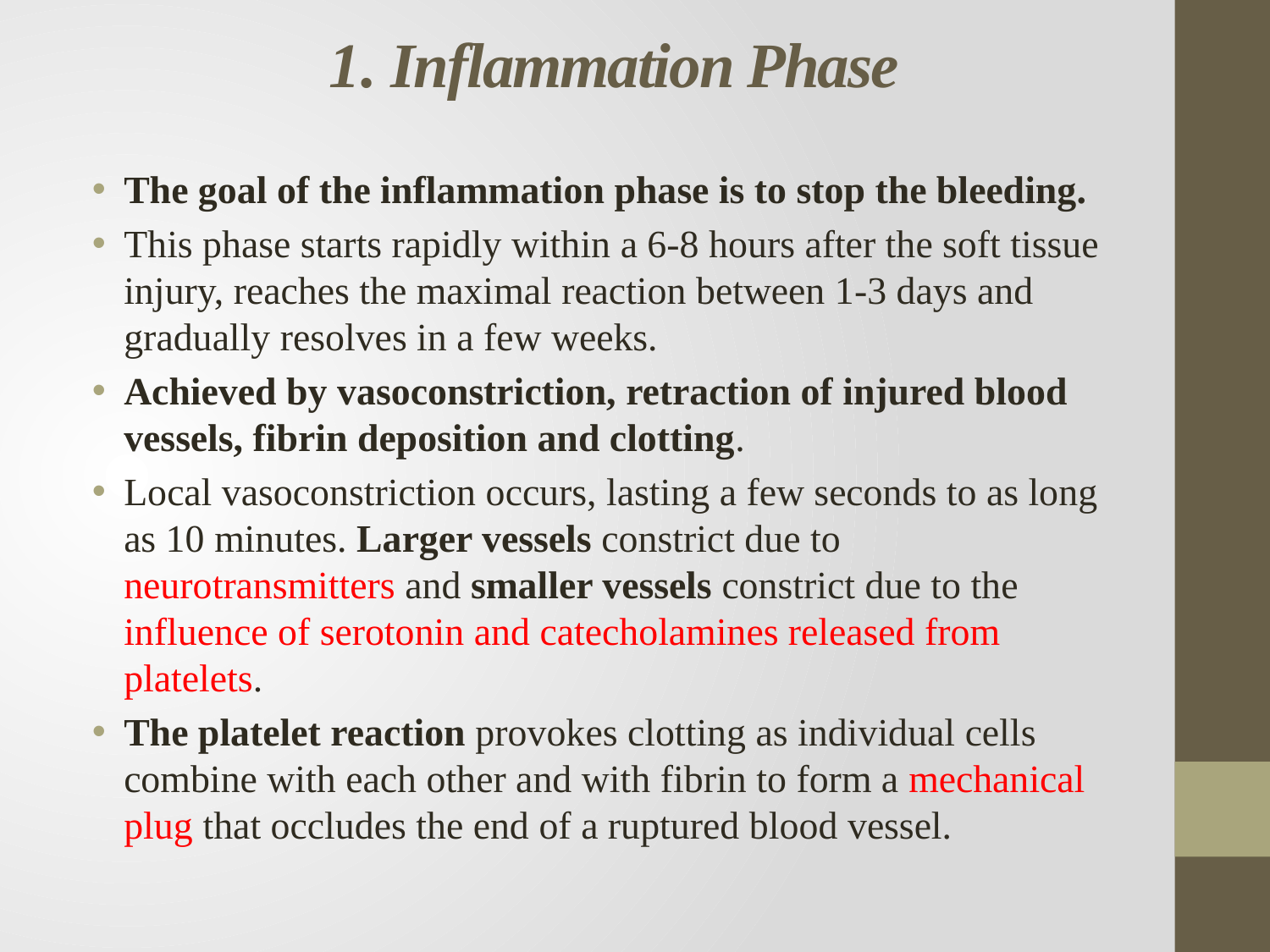

# 1. Inflammation Phase
The goal of the inflammation phase is to stop the bleeding.
This phase starts rapidly within a 6-8 hours after the soft tissue injury, reaches the maximal reaction between 1-3 days and gradually resolves in a few weeks.
Achieved by vasoconstriction, retraction of injured blood vessels, fibrin deposition and clotting.
Local vasoconstriction occurs, lasting a few seconds to as long as 10 minutes. Larger vessels constrict due to neurotransmitters and smaller vessels constrict due to the influence of serotonin and catecholamines released from platelets.
The platelet reaction provokes clotting as individual cells combine with each other and with fibrin to form a mechanical plug that occludes the end of a ruptured blood vessel.